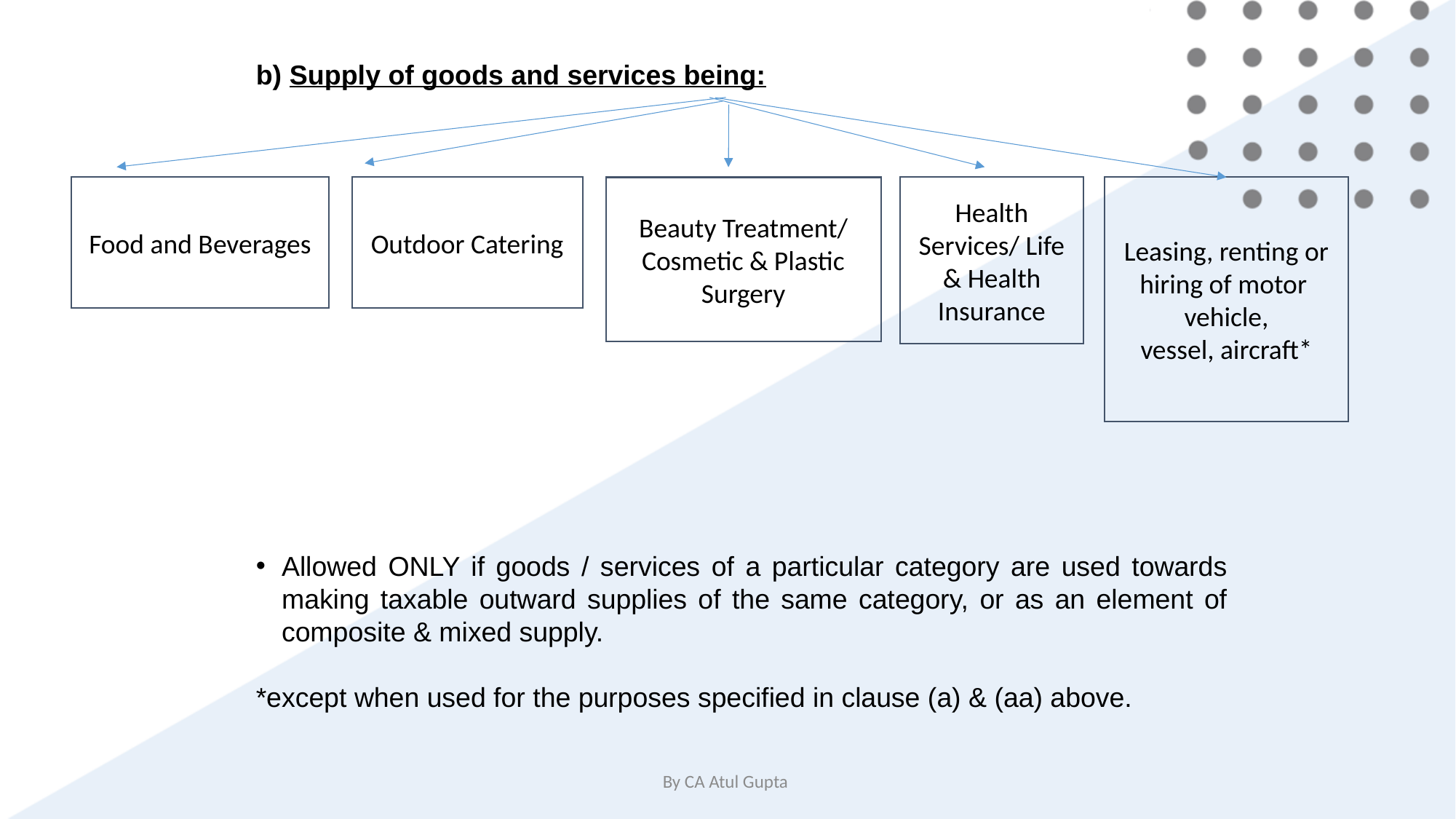

b) Supply of goods and services being:

Allowed ONLY if goods / services of a particular category are used towards making taxable outward supplies of the same category, or as an element of composite & mixed supply.

*except when used for the purposes specified in clause (a) & (aa) above.

Food and Beverages
Leasing, renting or hiring of motor  vehicle,
vessel, aircraft*
Health Services/ Life & Health Insurance
Beauty Treatment/
Cosmetic & Plastic Surgery
Outdoor Catering

Blocked credit – Section 17(5)
By CA Atul Gupta